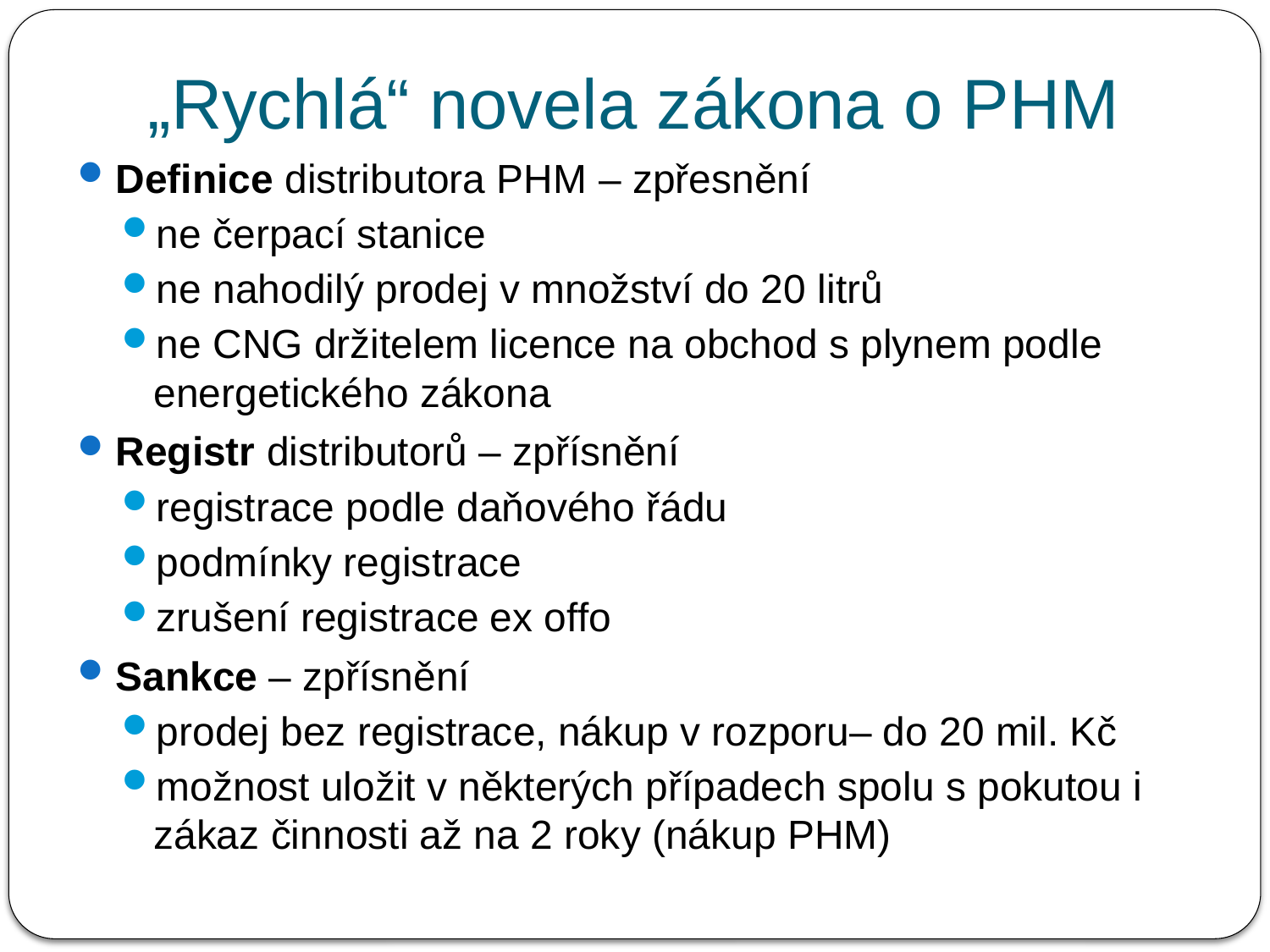

„Rychlá“ novela zákona o PHM
Definice distributora PHM – zpřesnění
ne čerpací stanice
ne nahodilý prodej v množství do 20 litrů
ne CNG držitelem licence na obchod s plynem podle energetického zákona
Registr distributorů – zpřísnění
registrace podle daňového řádu
podmínky registrace
zrušení registrace ex offo
Sankce – zpřísnění
prodej bez registrace, nákup v rozporu– do 20 mil. Kč
možnost uložit v některých případech spolu s pokutou i zákaz činnosti až na 2 roky (nákup PHM)